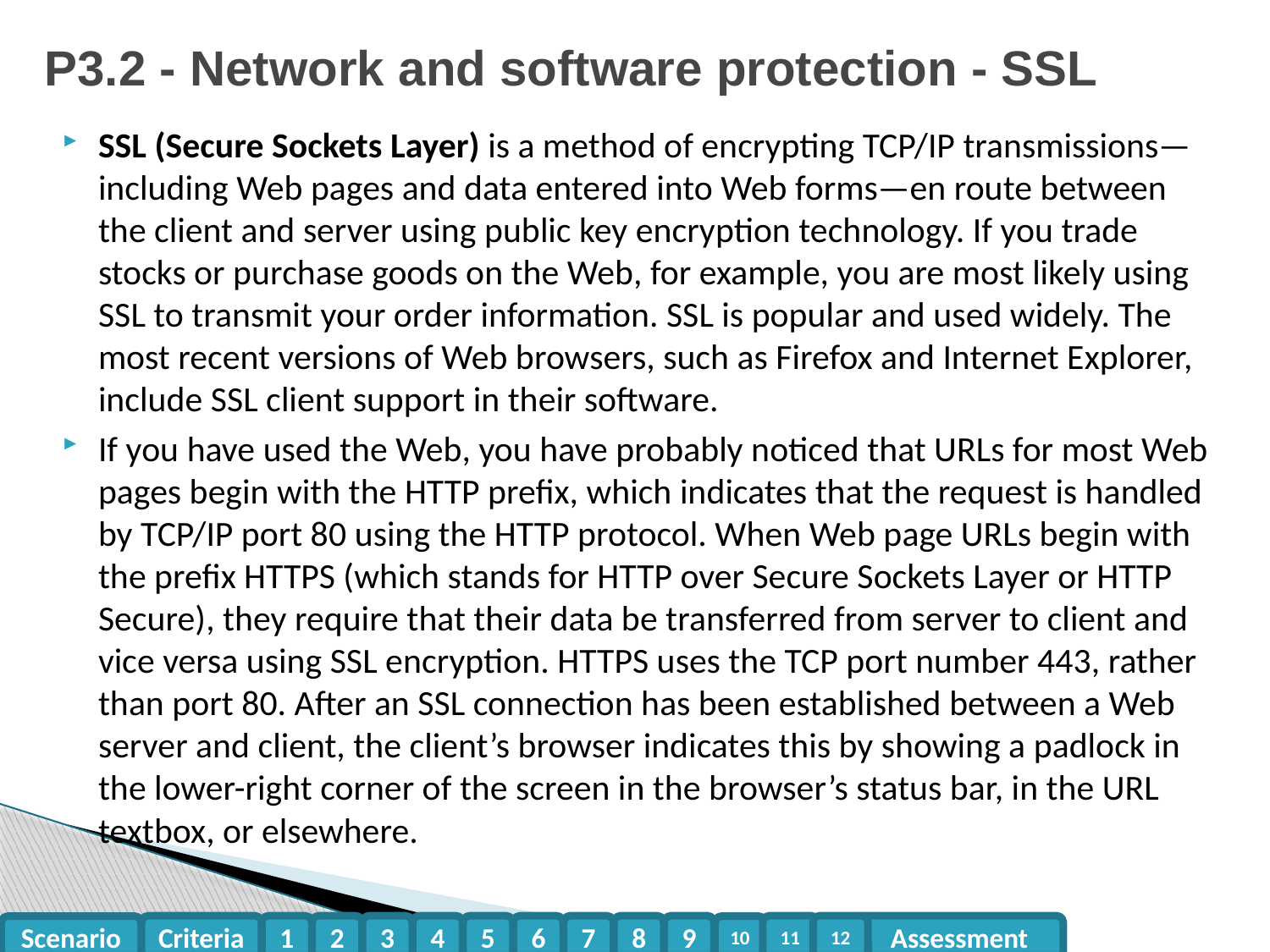

# P3.2 - Network and software protection - SSL
SSL (Secure Sockets Layer) is a method of encrypting TCP/IP transmissions—including Web pages and data entered into Web forms—en route between the client and server using public key encryption technology. If you trade stocks or purchase goods on the Web, for example, you are most likely using SSL to transmit your order information. SSL is popular and used widely. The most recent versions of Web browsers, such as Firefox and Internet Explorer, include SSL client support in their software.
If you have used the Web, you have probably noticed that URLs for most Web pages begin with the HTTP prefix, which indicates that the request is handled by TCP/IP port 80 using the HTTP protocol. When Web page URLs begin with the prefix HTTPS (which stands for HTTP over Secure Sockets Layer or HTTP Secure), they require that their data be transferred from server to client and vice versa using SSL encryption. HTTPS uses the TCP port number 443, rather than port 80. After an SSL connection has been established between a Web server and client, the client’s browser indicates this by showing a padlock in the lower-right corner of the screen in the browser’s status bar, in the URL textbox, or elsewhere.